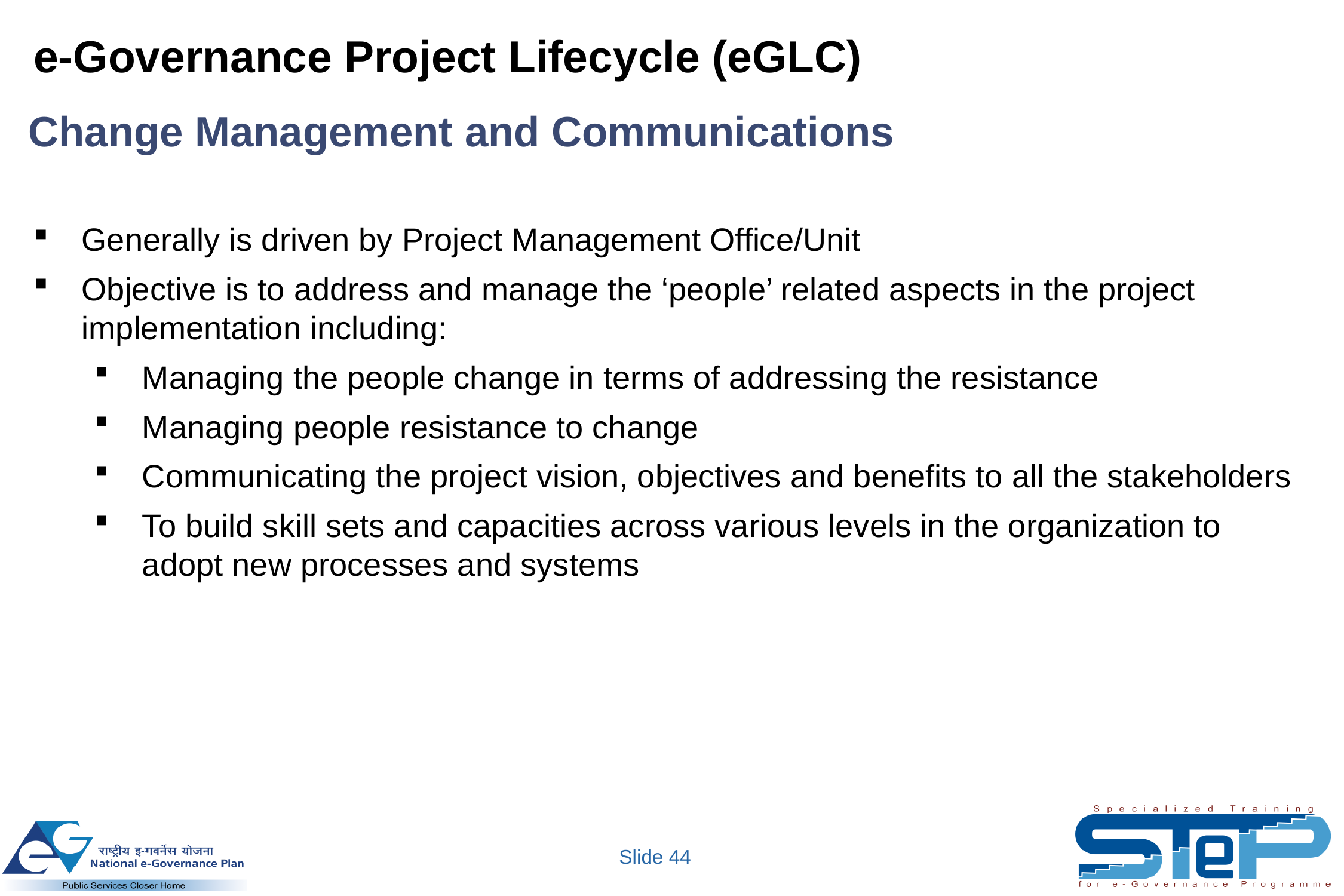

# e-Governance Project Lifecycle (eGLC)
Change Management and Communications
Generally is driven by Project Management Office/Unit
Objective is to address and manage the ‘people’ related aspects in the project implementation including:
Managing the people change in terms of addressing the resistance
Managing people resistance to change
Communicating the project vision, objectives and benefits to all the stakeholders
To build skill sets and capacities across various levels in the organization to adopt new processes and systems